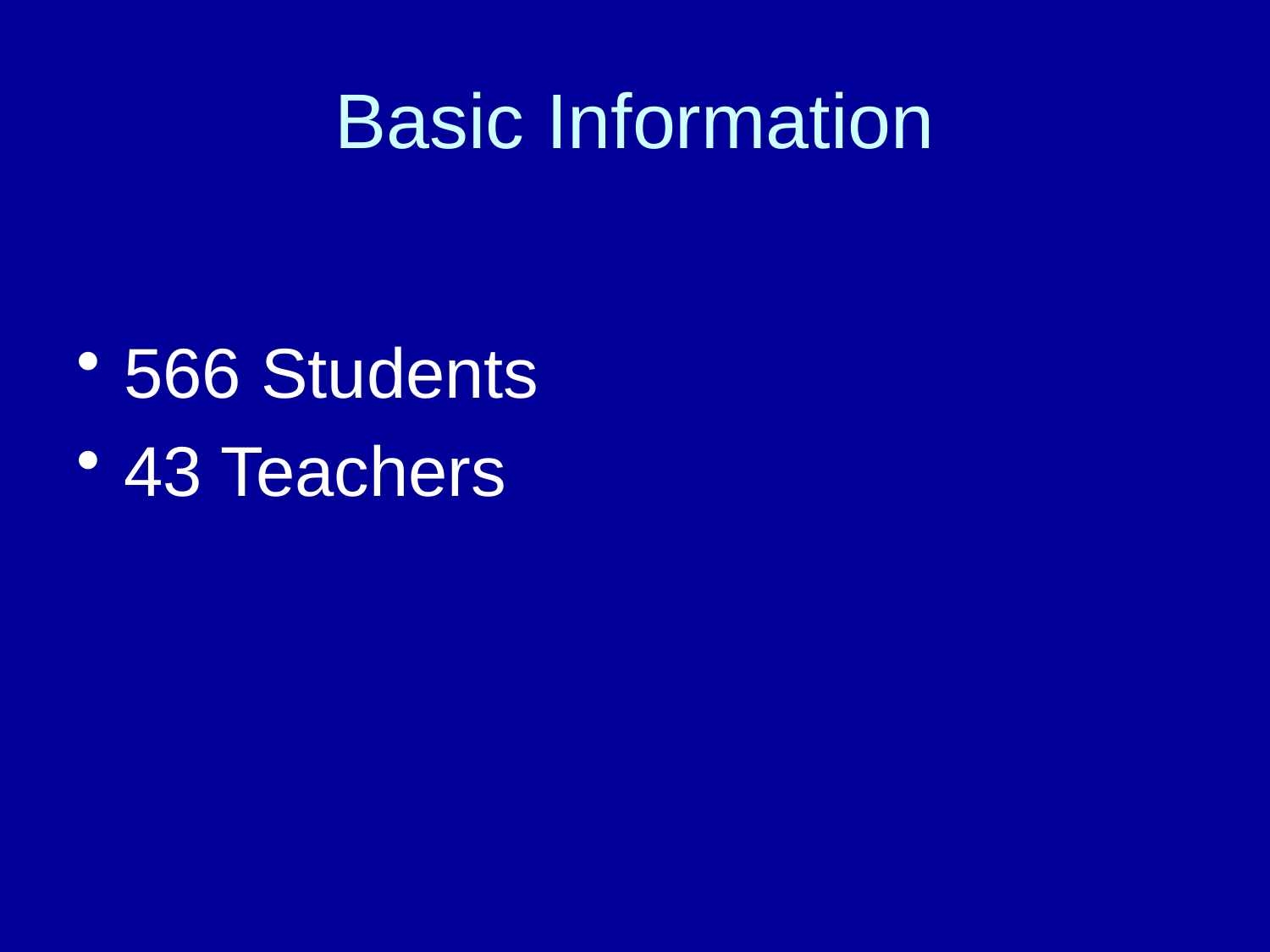

# Basic Information

566 Students
43 Teachers